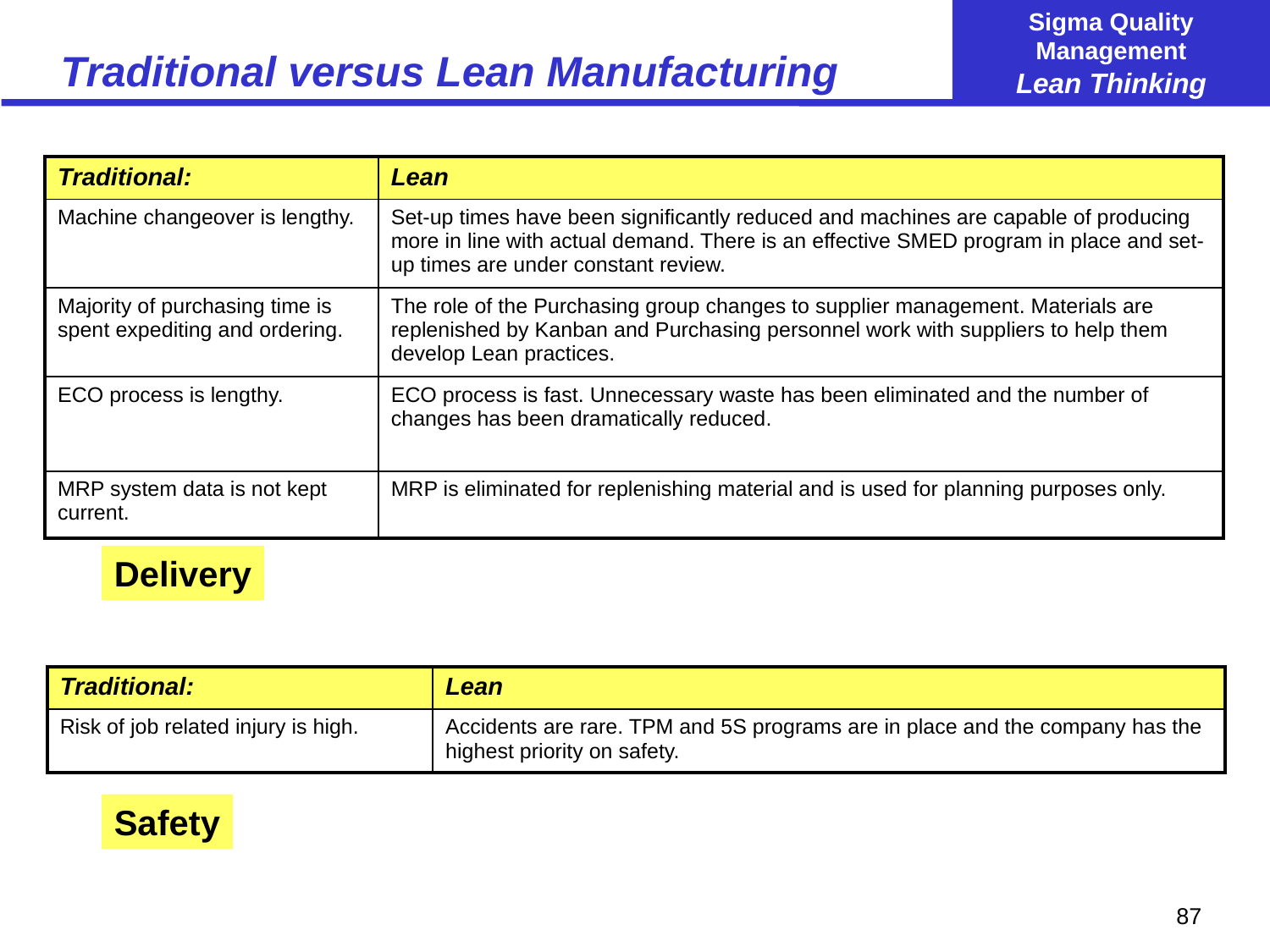

# Traditional versus Lean Manufacturing
| Traditional: | Lean |
| --- | --- |
| Machine changeover is lengthy. | Set-up times have been significantly reduced and machines are capable of producing more in line with actual demand. There is an effective SMED program in place and set-up times are under constant review. |
| Majority of purchasing time is spent expediting and ordering. | The role of the Purchasing group changes to supplier management. Materials are replenished by Kanban and Purchasing personnel work with suppliers to help them develop Lean practices. |
| ECO process is lengthy. | ECO process is fast. Unnecessary waste has been eliminated and the number of changes has been dramatically reduced. |
| MRP system data is not kept current. | MRP is eliminated for replenishing material and is used for planning purposes only. |
Delivery
| Traditional: | Lean |
| --- | --- |
| Risk of job related injury is high. | Accidents are rare. TPM and 5S programs are in place and the company has the highest priority on safety. |
Safety